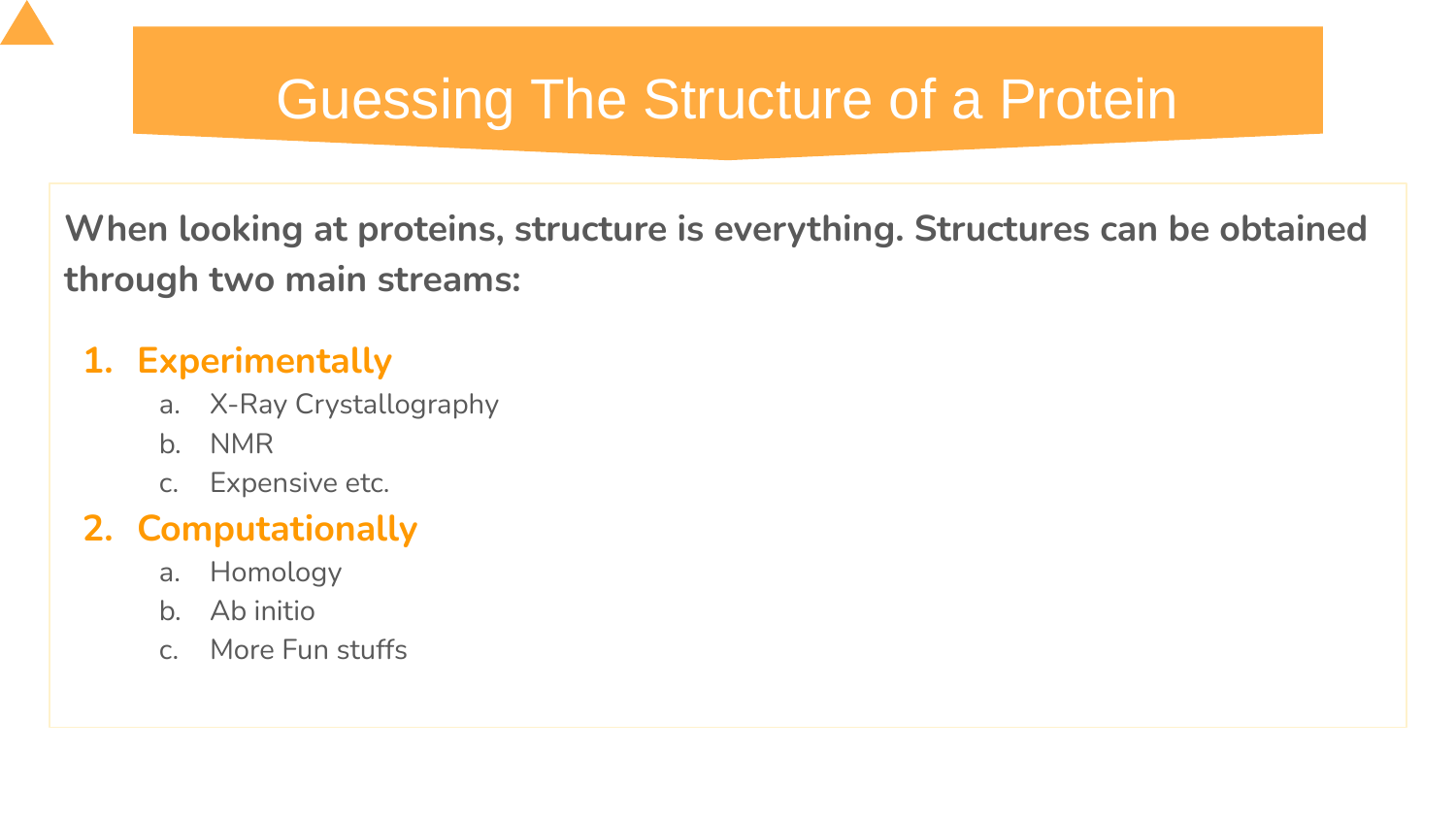

# Guessing The Structure of a Protein
When looking at proteins, structure is everything. Structures can be obtained through two main streams:
Experimentally
X-Ray Crystallography
NMR
Expensive etc.
Computationally
Homology
Ab initio
More Fun stuffs